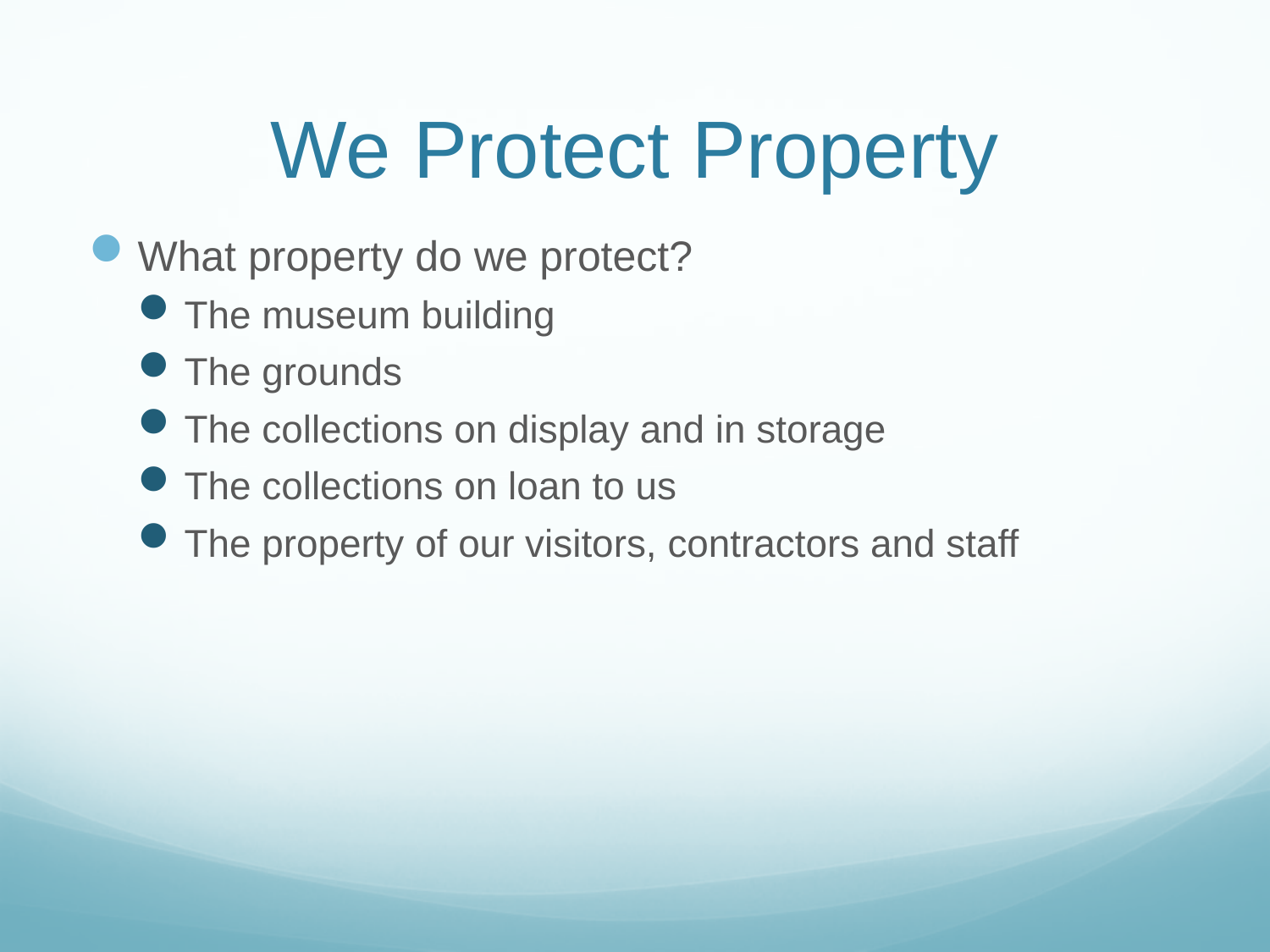

# We Protect Property
What property do we protect?
The museum building
The grounds
The collections on display and in storage
The collections on loan to us
The property of our visitors, contractors and staff